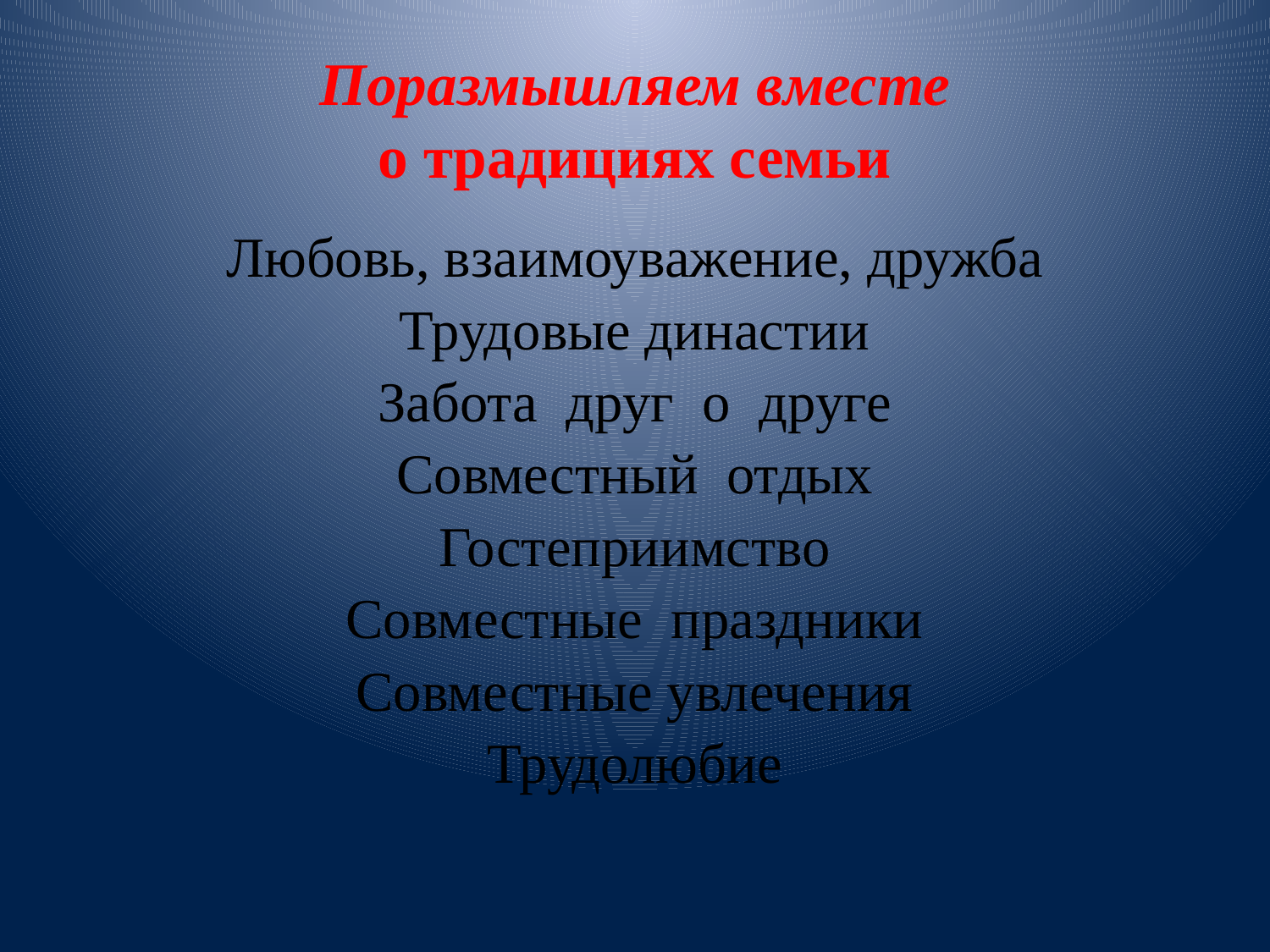

# Поразмышляем вместе о традициях семьи
Любовь, взаимоуважение, дружба
Трудовые династии
Забота  друг  о  друге
Совместный  отдых
Гостеприимство
Совместные  праздники
Совместные увлечения
Трудолюбие